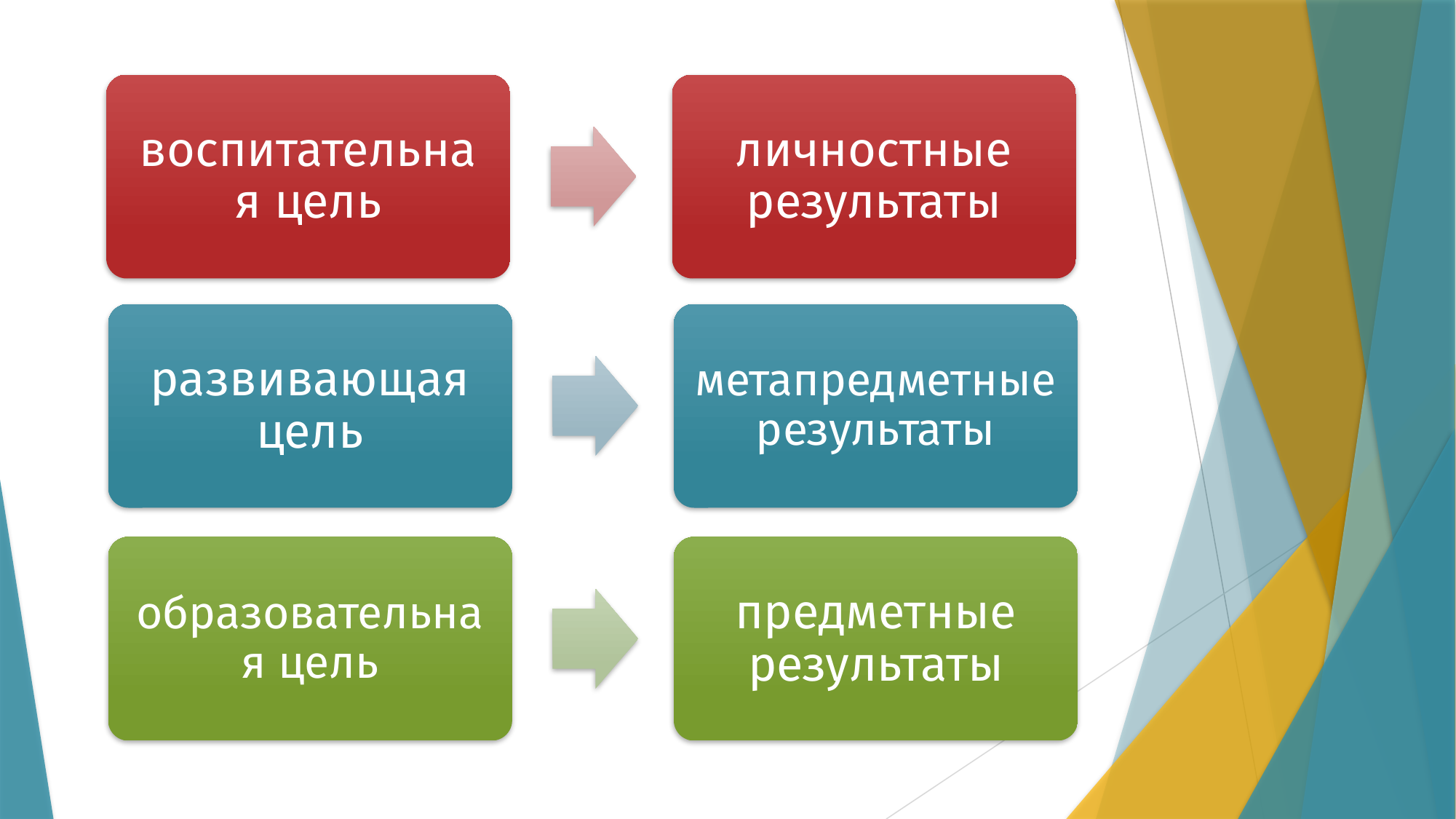

воспитательная цель

личностные результаты
развивающая цель

метапредметные результаты
образовательная цель

предметные результаты